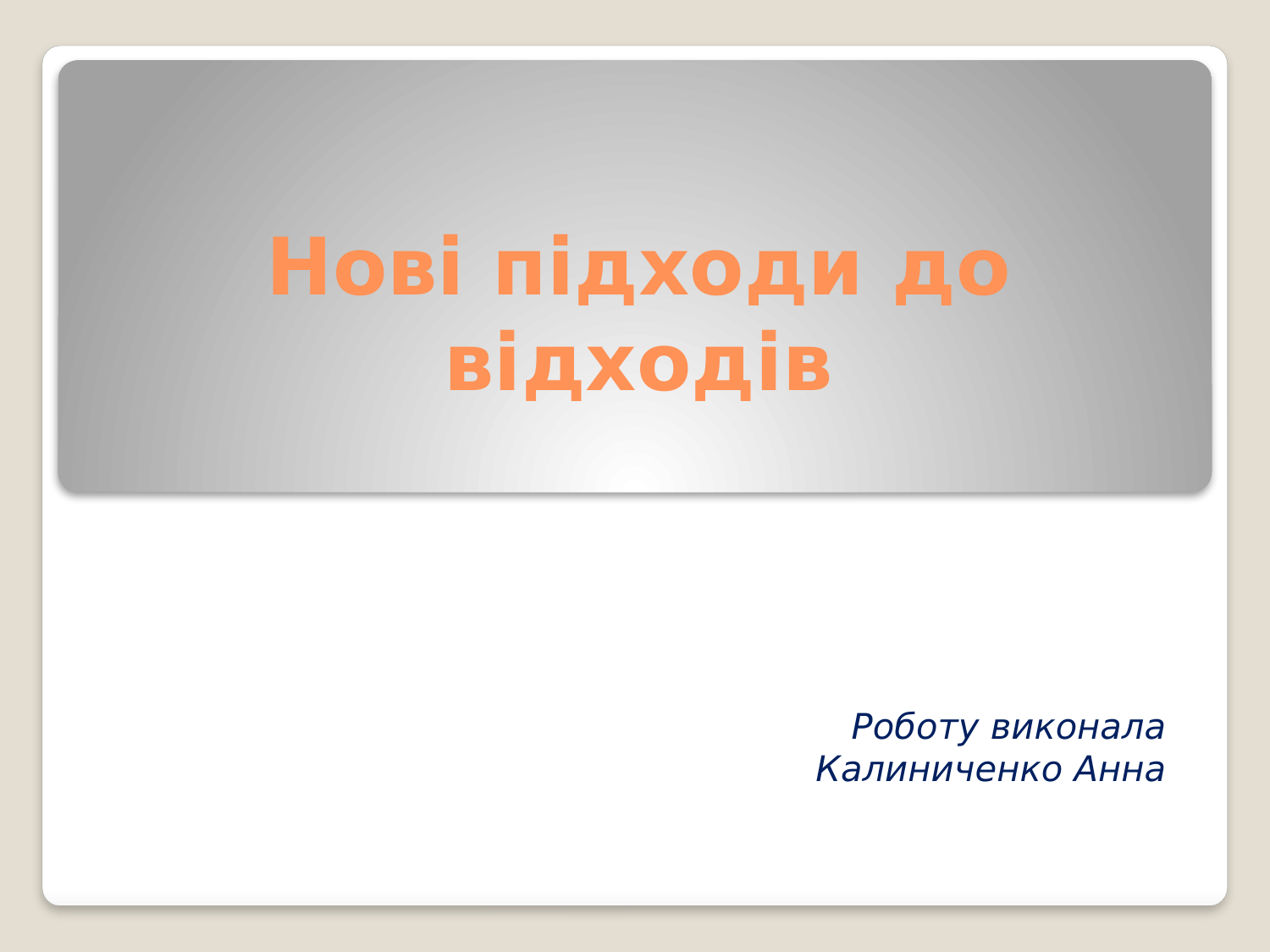

# Нові підходи до відходів
Роботу виконала Калиниченко Анна